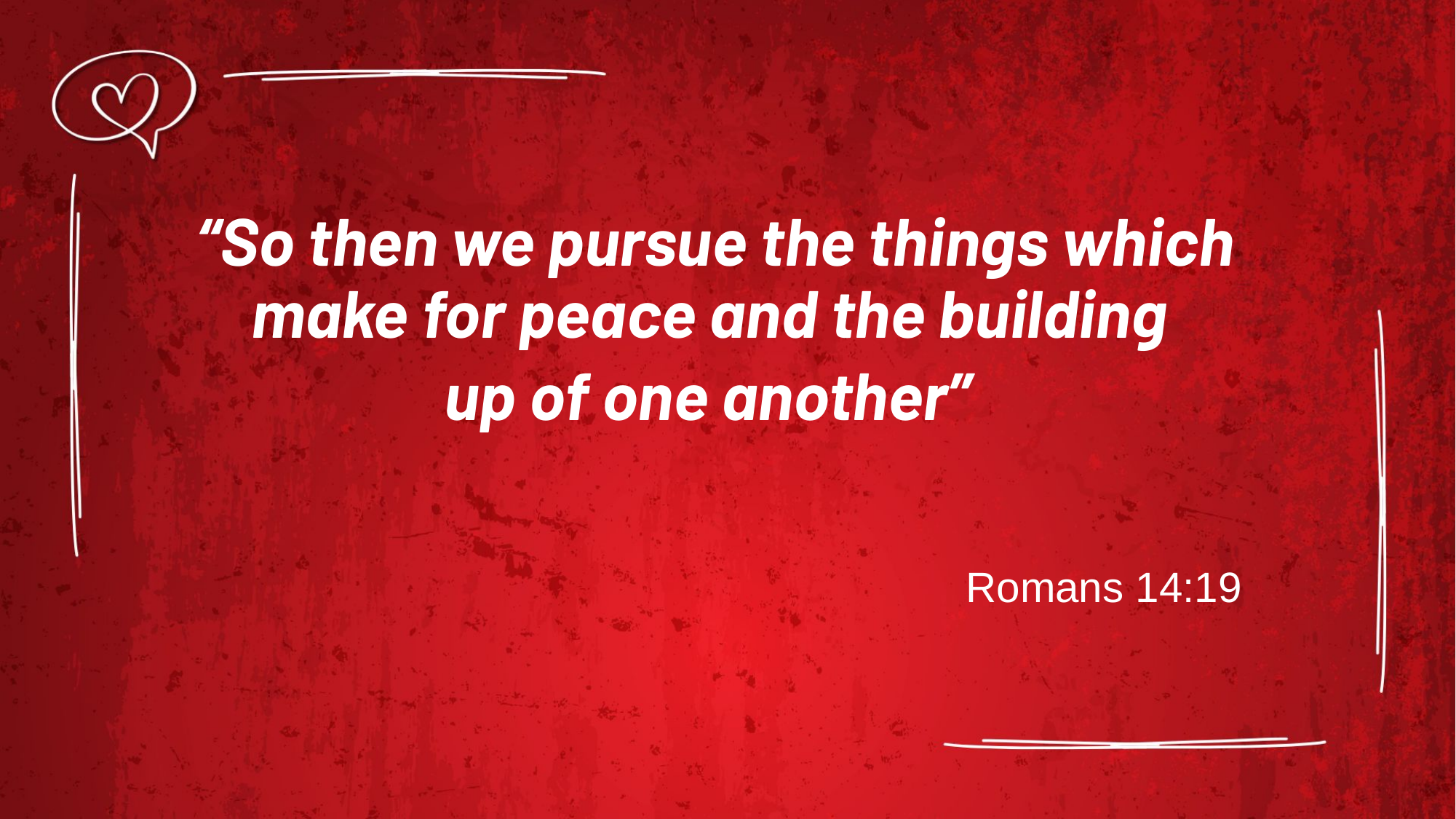

“So then we pursue the things which make for peace and the building 
up of one another”

Romans 14:19